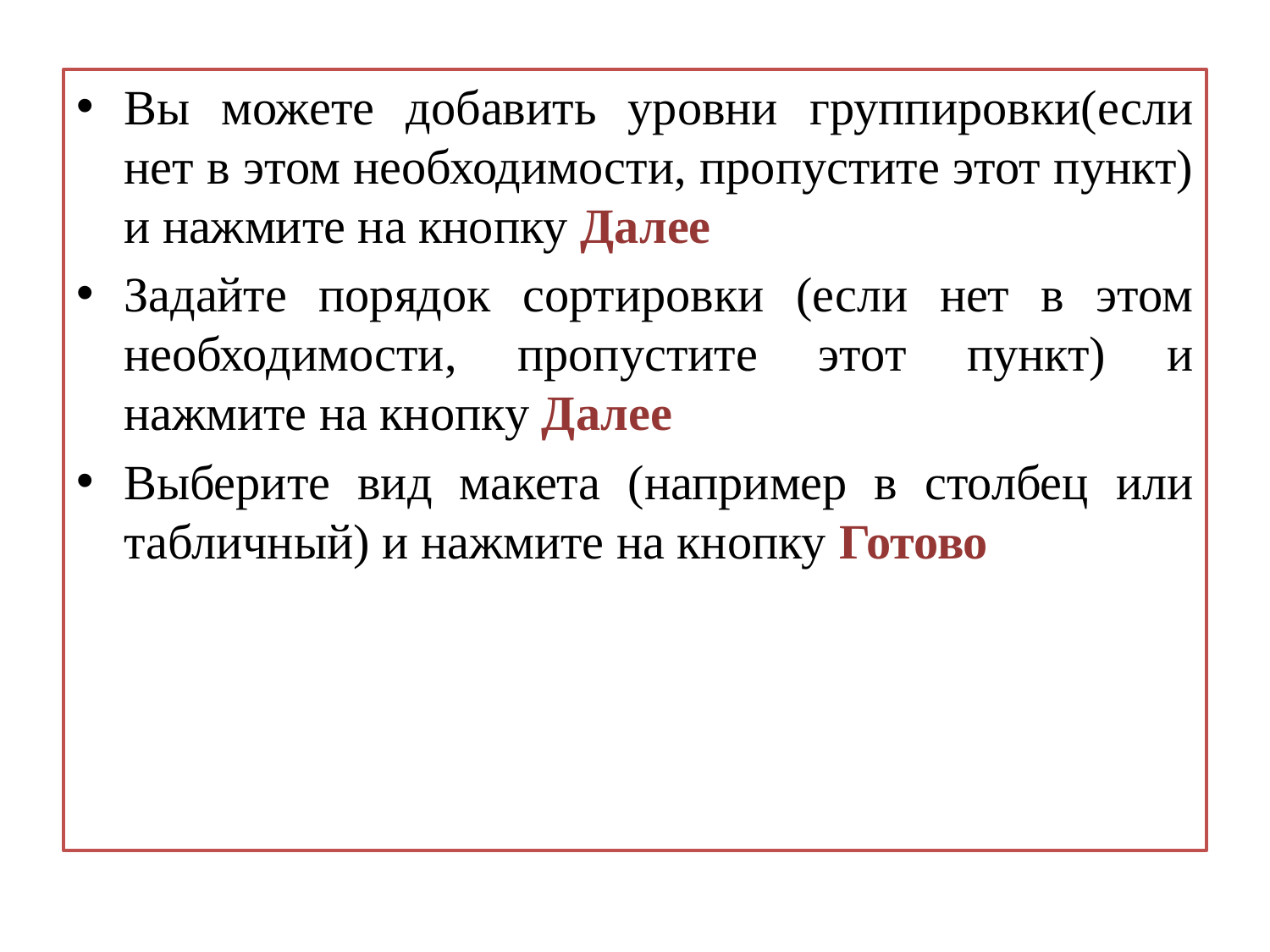

Вы можете добавить уровни группировки(если нет в этом необходимости, пропустите этот пункт) и нажмите на кнопку Далее
Задайте порядок сортировки (если нет в этом необходимости, пропустите этот пункт) и нажмите на кнопку Далее
Выберите вид макета (например в столбец или табличный) и нажмите на кнопку Готово